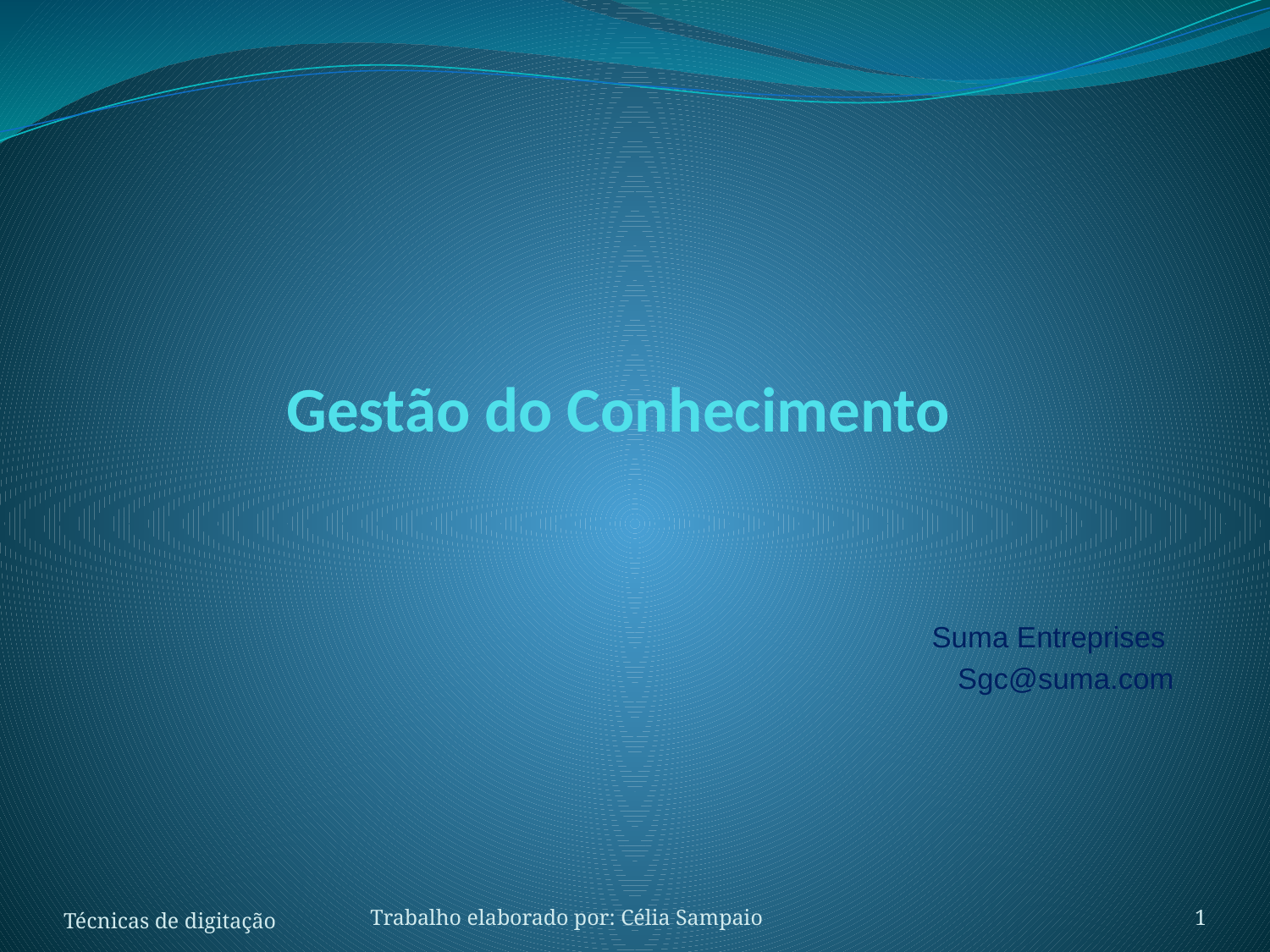

# Gestão do Conhecimento

Suma Entreprises
Sgc@suma.com
Técnicas de digitação
Trabalho elaborado por: Célia Sampaio
1